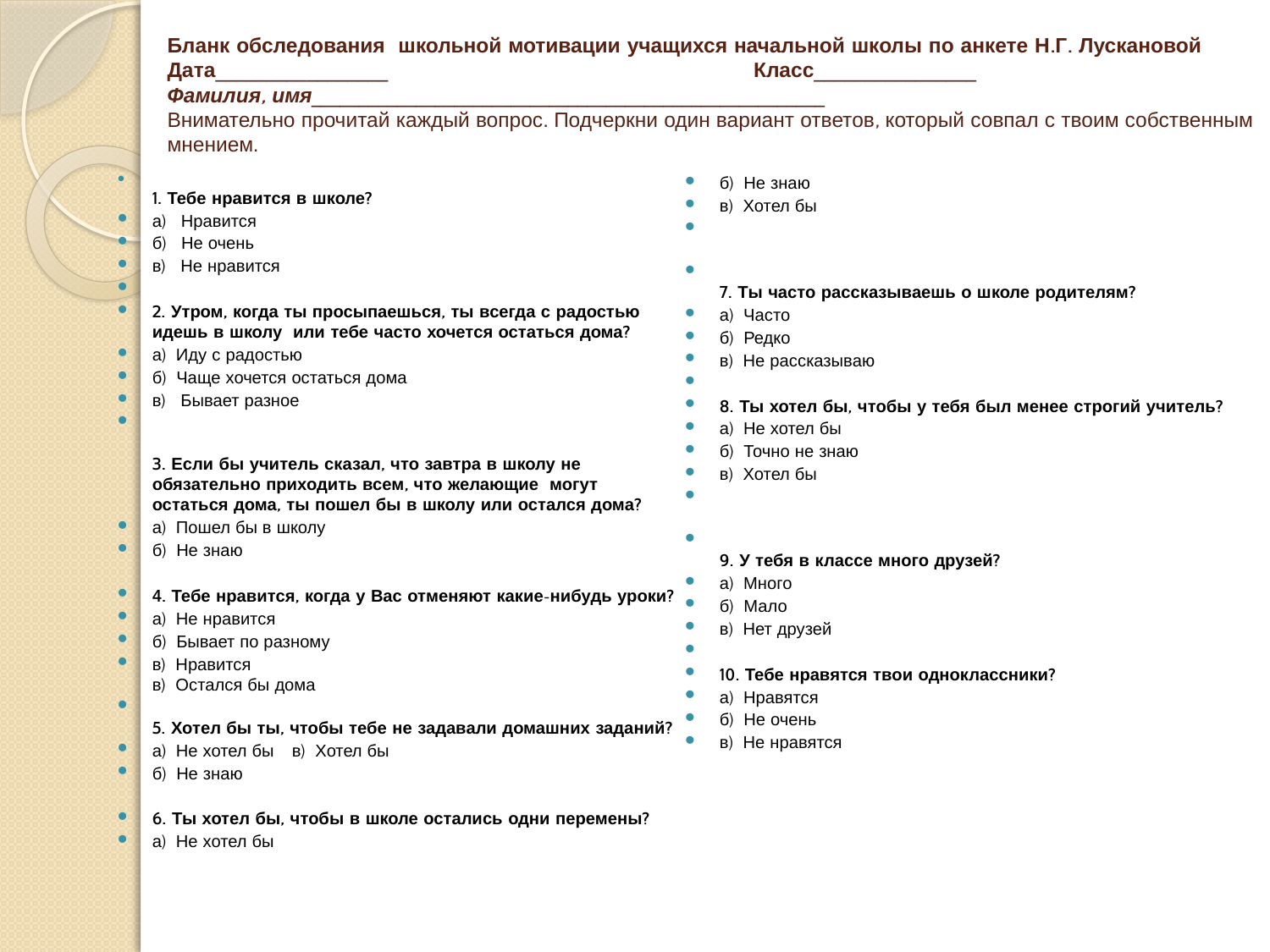

# Бланк обследования  школьной мотивации учащихся начальной школы по анкете Н.Г. Лускановой Дата_________________                                                      Класс________________ Фамилия, имя______________________________________________________ Внимательно прочитай каждый вопрос. Подчеркни один вариант ответов, который совпал с твоим собственным мнением.
1. Тебе нравится в школе?
а)   Нравится
б)   Не очень
в)   Не нравится

2. Утром, когда ты просыпаешься, ты всегда с радостью идешь в школу  или тебе часто хочется остаться дома?
а)  Иду с радостью
б)  Чаще хочется остаться дома
в)   Бывает разное
3. Если бы учитель сказал, что завтра в школу не обязательно приходить всем, что желающие  могут остаться дома, ты пошел бы в школу или остался дома?
а)  Пошел бы в школу
б)  Не знаю

4. Тебе нравится, когда у Вас отменяют какие-нибудь уроки?
а)  Не нравится
б)  Бывает по разному
в)  Нравится
в)  Остался бы дома
5. Хотел бы ты, чтобы тебе не задавали домашних заданий?
а)  Не хотел бы	в)  Хотел бы
б)  Не знаю

6. Ты хотел бы, чтобы в школе остались одни перемены?
а)  Не хотел бы
б)  Не знаю
в)  Хотел бы

7. Ты часто рассказываешь о школе родителям?
а)  Часто
б)  Редко
в)  Не рассказываю

8. Ты хотел бы, чтобы у тебя был менее строгий учитель?
а)  Не хотел бы
б)  Точно не знаю
в)  Хотел бы

9. У тебя в классе много друзей?
а)  Много
б)  Мало
в)  Нет друзей

10. Тебе нравятся твои одноклассники?
а)  Нравятся
б)  Не очень
в)  Не нравятся